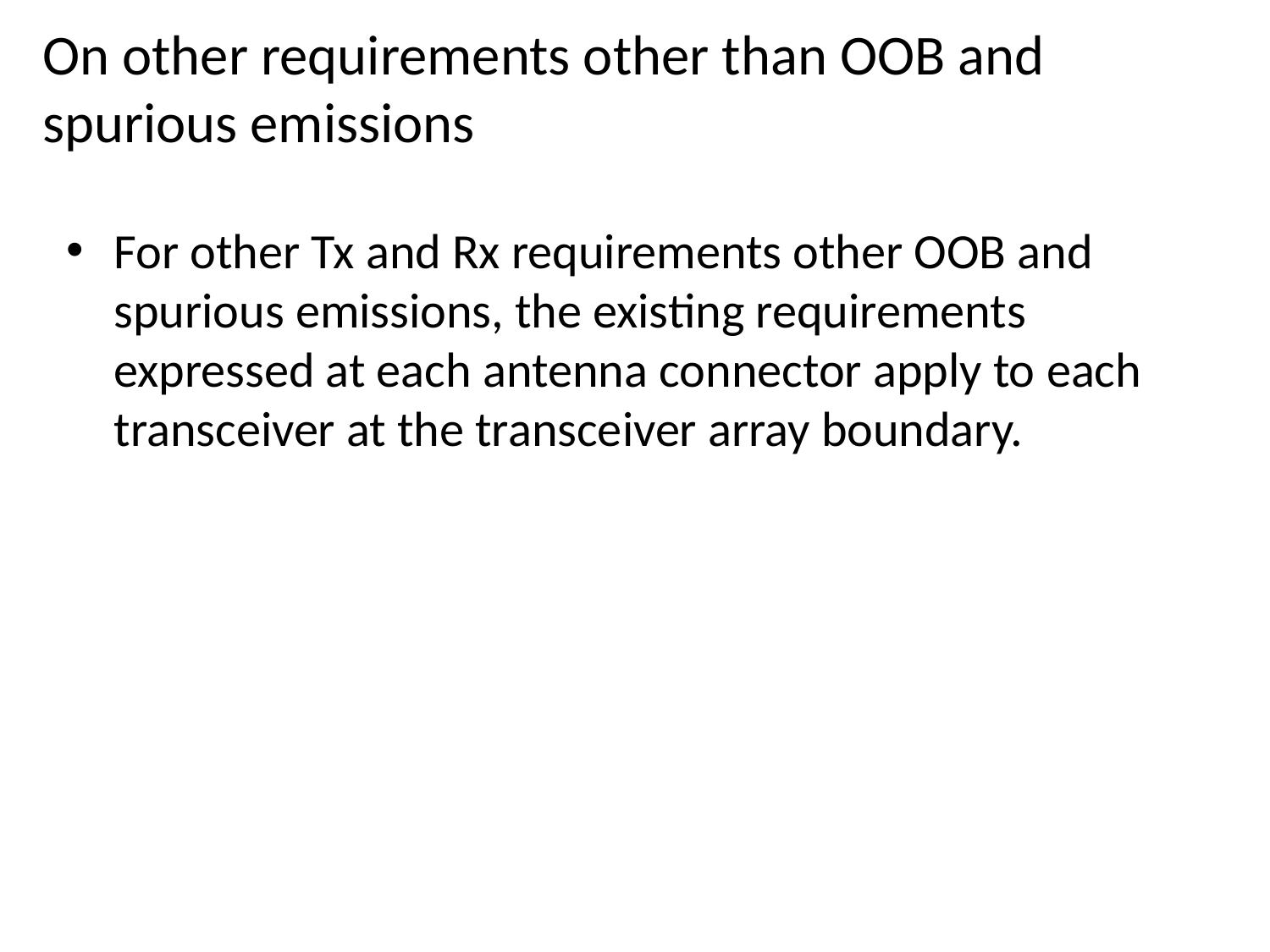

# On other requirements other than OOB and spurious emissions
For other Tx and Rx requirements other OOB and spurious emissions, the existing requirements expressed at each antenna connector apply to each transceiver at the transceiver array boundary.